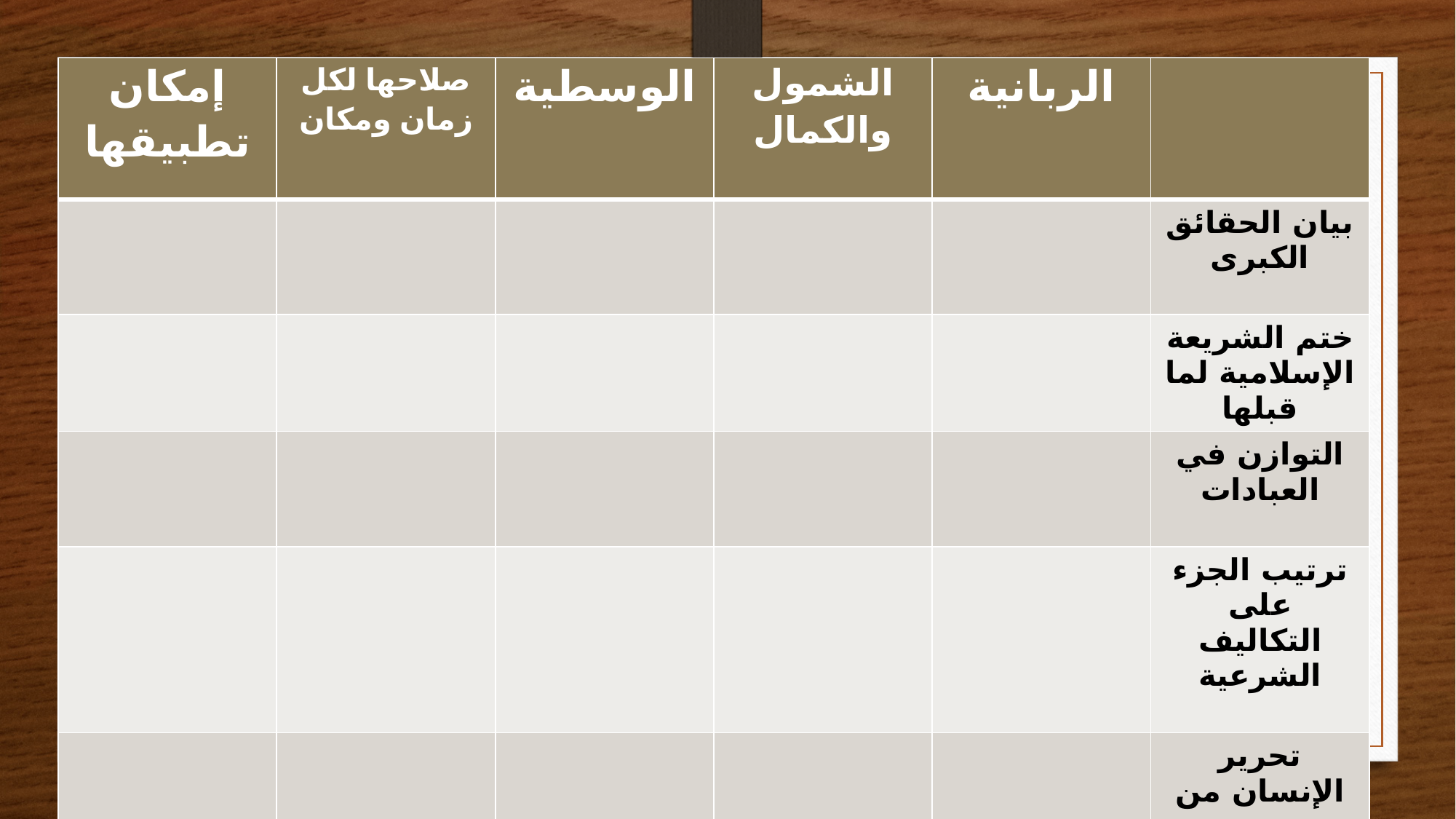

| إمكان تطبيقها | صلاحها لكل زمان ومكان | الوسطية | الشمول والكمال | الربانية |  |
| --- | --- | --- | --- | --- | --- |
|  |  |  |  |  | بيان الحقائق الكبرى |
|  |  |  |  |  | ختم الشريعة الإسلامية لما قبلها |
|  |  |  |  |  | التوازن في العبادات |
|  |  |  |  |  | ترتيب الجزء على التكاليف الشرعية |
|  |  |  |  |  | تحرير الإنسان من عبودية الهوى |